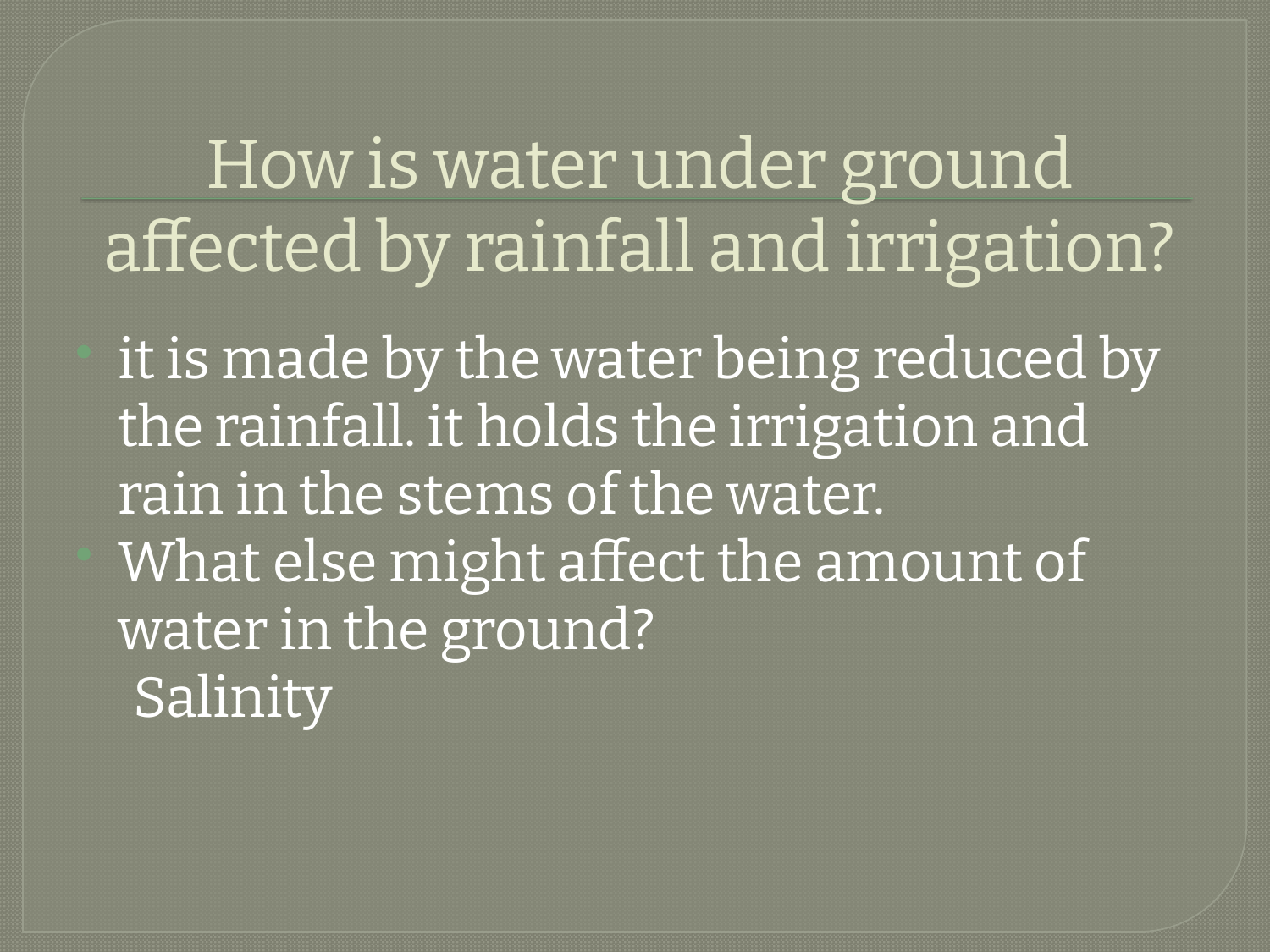

# How is water under ground affected by rainfall and irrigation?
it is made by the water being reduced by the rainfall. it holds the irrigation and rain in the stems of the water.
What else might affect the amount of water in the ground?
     Salinity